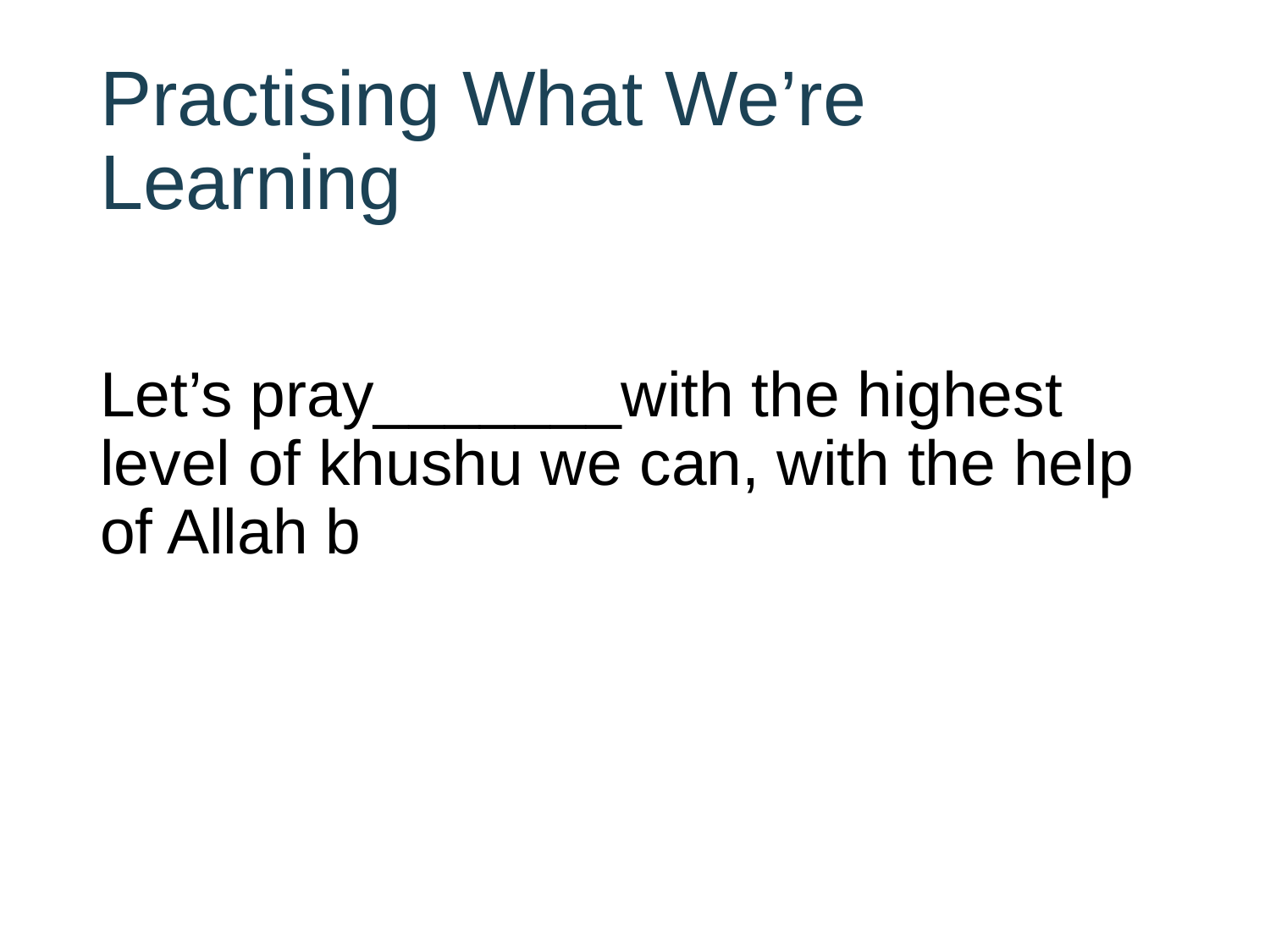

# Practising What We’re Learning

Let’s pray_______with the highest level of khushu we can, with the help of Allah b